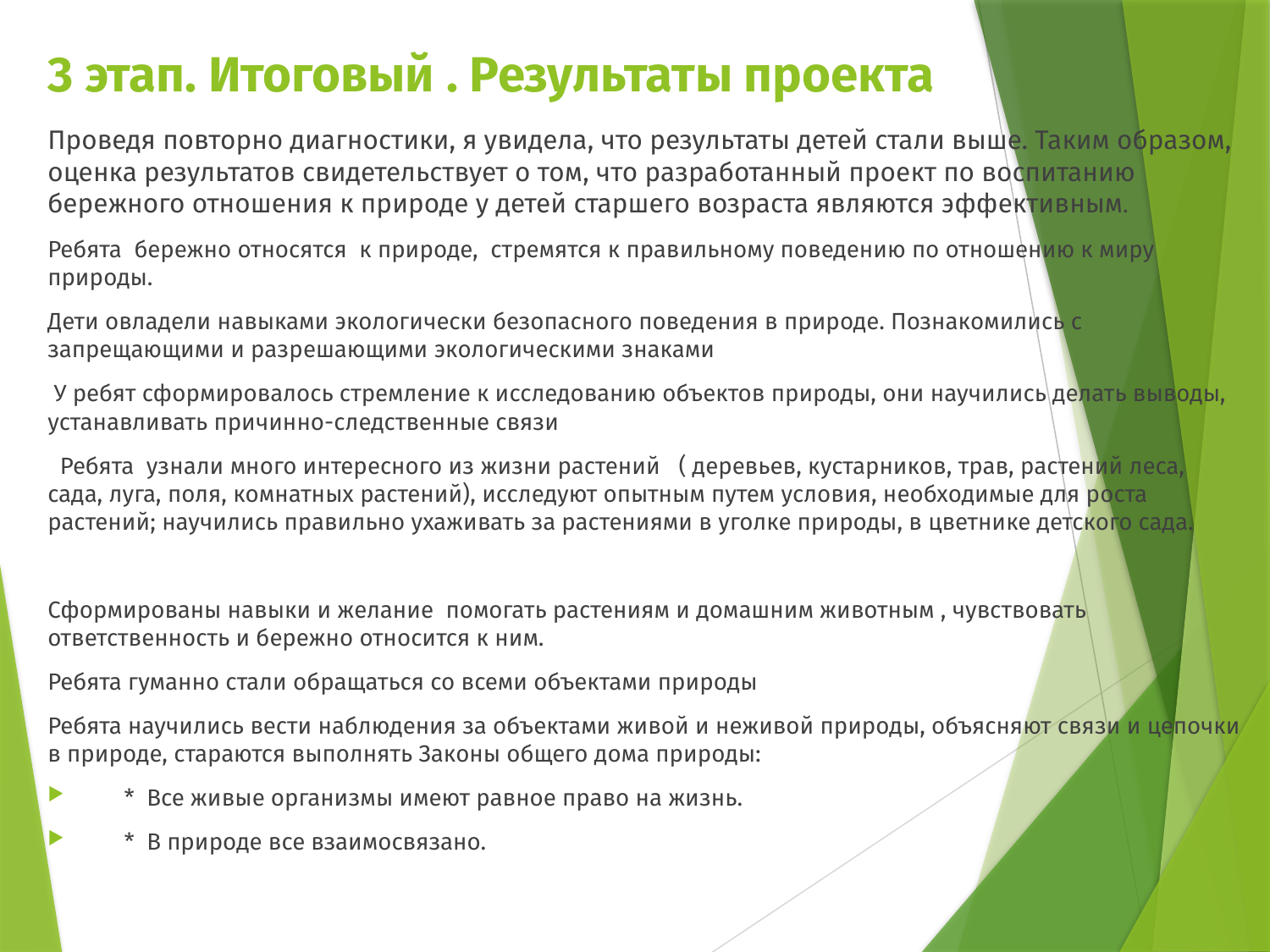

# 3 этап. Итоговый . Результаты проекта
Проведя повторно диагностики, я увидела, что результаты детей стали выше. Таким образом, оценка результатов свидетельствует о том, что разработанный проект по воспитанию бережного отношения к природе у детей старшего возраста являются эффективным.
Ребята  бережно относятся  к природе,  стремятся к правильному поведению по отношению к миру природы.
Дети овладели навыками экологически безопасного поведения в природе. Познакомились с запрещающими и разрешающими экологическими знаками
 У ребят сформировалось стремление к исследованию объектов природы, они научились делать выводы, устанавливать причинно-следственные связи
  Ребята  узнали много интересного из жизни растений   ( деревьев, кустарников, трав, растений леса, сада, луга, поля, комнатных растений), исследуют опытным путем условия, необходимые для роста растений; научились правильно ухаживать за растениями в уголке природы, в цветнике детского сада.

Сформированы навыки и желание  помогать растениям и домашним животным , чувствовать ответственность и бережно относится к ним.
Ребята гуманно стали обращаться со всеми объектами природы
Ребята научились вести наблюдения за объектами живой и неживой природы, объясняют связи и цепочки в природе, стараются выполнять Законы общего дома природы:
     *  Все живые организмы имеют равное право на жизнь.
     *  В природе все взаимосвязано.